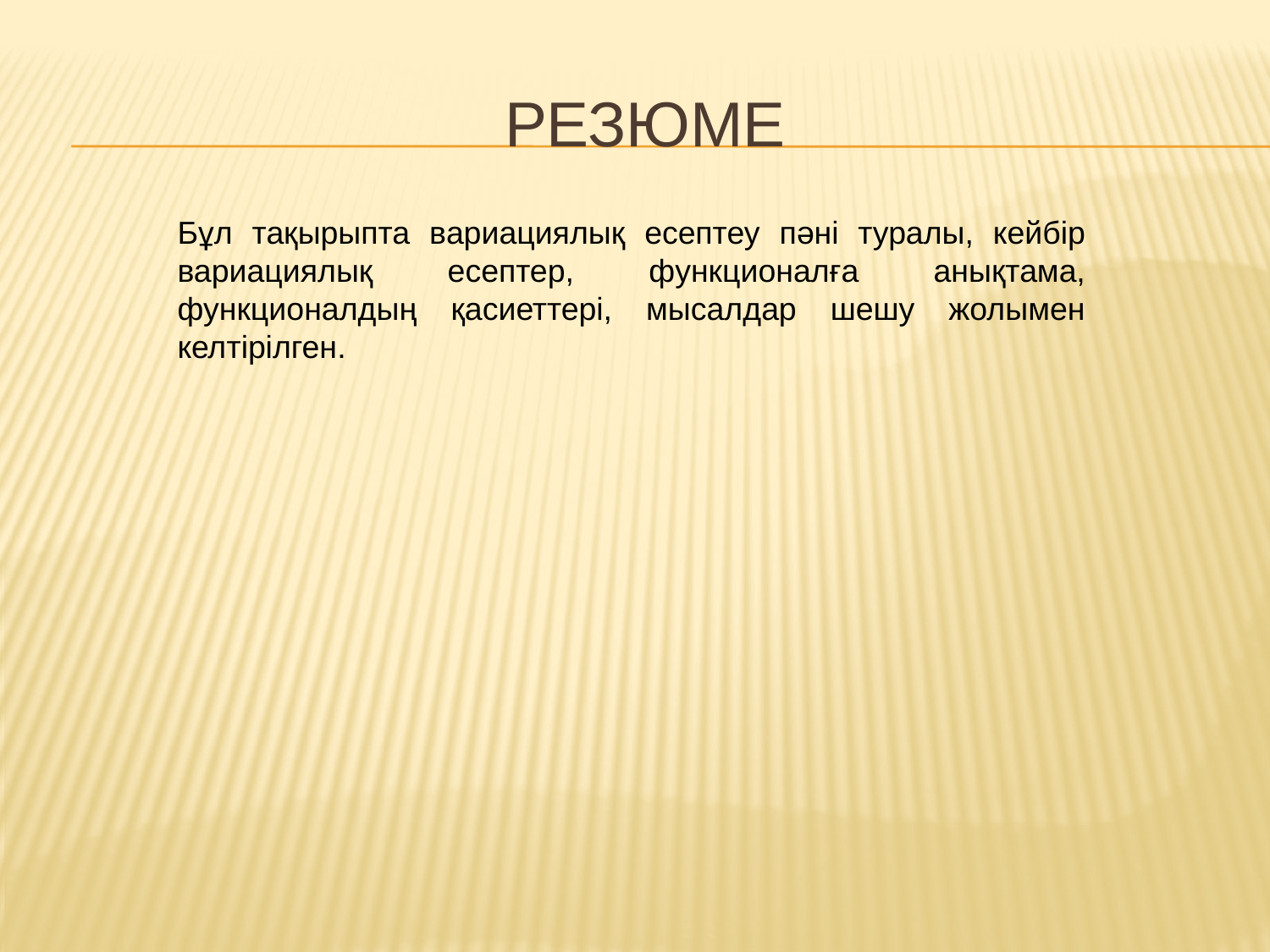

# РЕЗЮМЕ
Бұл тақырыпта вариациялық есептеу пәні туралы, кейбір вариациялық есептер, функционалға анықтама, функционалдың қасиеттері, мысалдар шешу жолымен келтірілген.